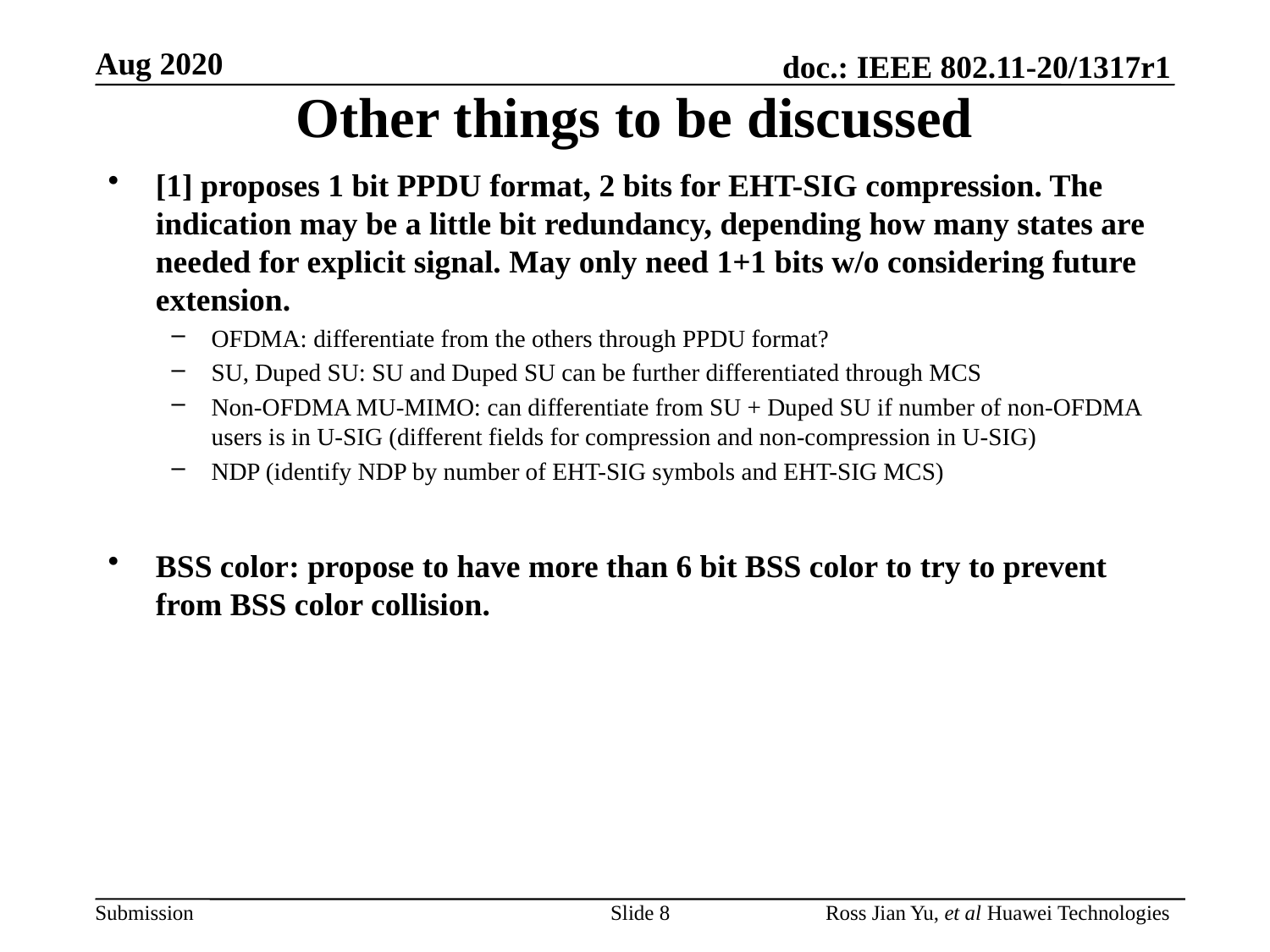

# Other things to be discussed
[1] proposes 1 bit PPDU format, 2 bits for EHT-SIG compression. The indication may be a little bit redundancy, depending how many states are needed for explicit signal. May only need 1+1 bits w/o considering future extension.
OFDMA: differentiate from the others through PPDU format?
SU, Duped SU: SU and Duped SU can be further differentiated through MCS
Non-OFDMA MU-MIMO: can differentiate from SU + Duped SU if number of non-OFDMA users is in U-SIG (different fields for compression and non-compression in U-SIG)
NDP (identify NDP by number of EHT-SIG symbols and EHT-SIG MCS)

BSS color: propose to have more than 6 bit BSS color to try to prevent from BSS color collision.
Slide 8